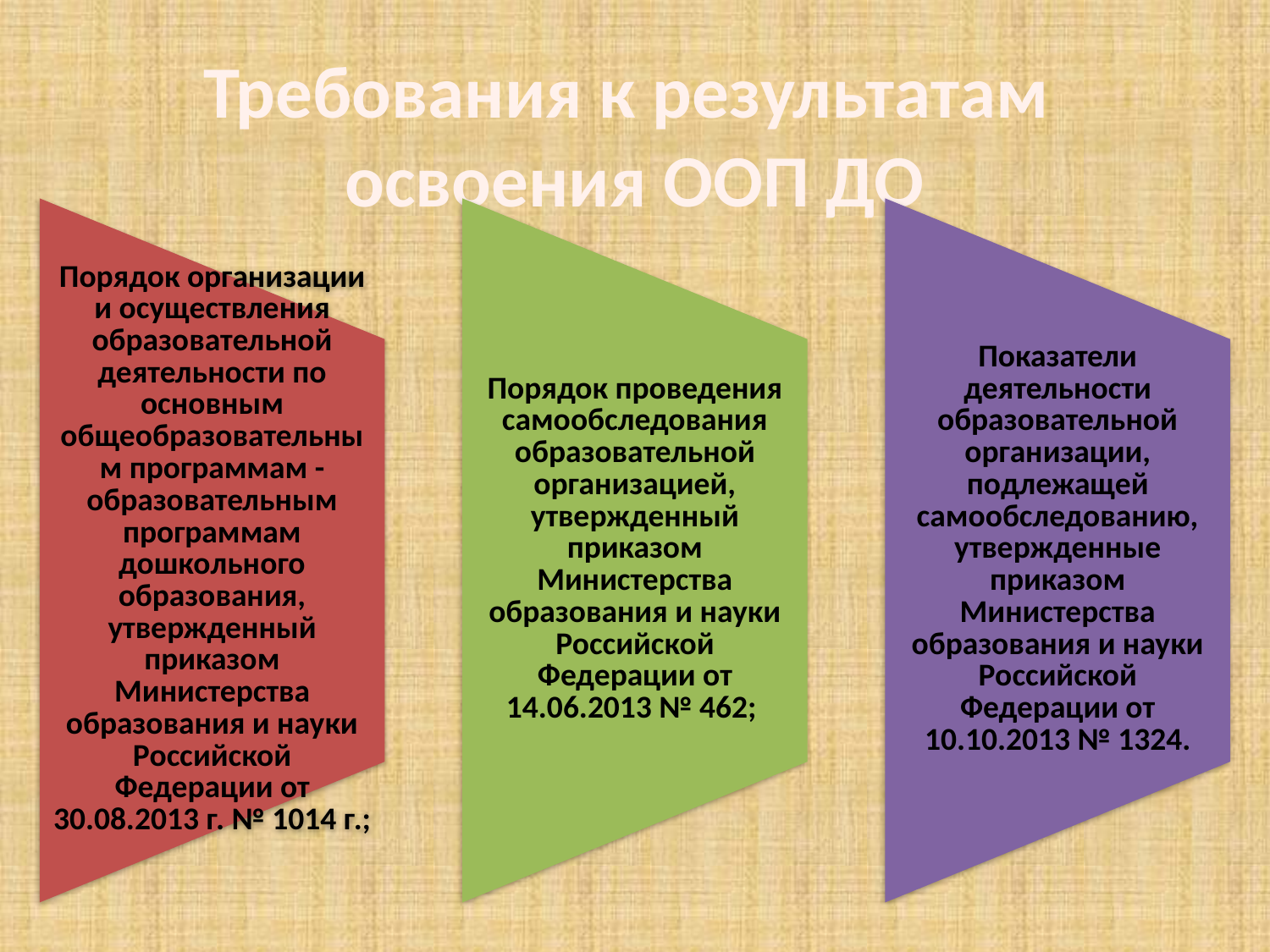

# Требования к результатам освоения ООП ДО
Порядок организации и осуществления образовательной деятельности по основным общеобразовательным программам - образовательным программам дошкольного образования, утвержденный приказом Министерства образования и науки Российской Федерации от 30.08.2013 г. № 1014 г.;
Порядок проведения самообследования образовательной организацией, утвержденный приказом Министерства образования и науки Российской Федерации от 14.06.2013 № 462;
Показатели деятельности образовательной организации, подлежащей самообследованию, утвержденные приказом Министерства образования и науки Российской Федерации от 10.10.2013 № 1324.